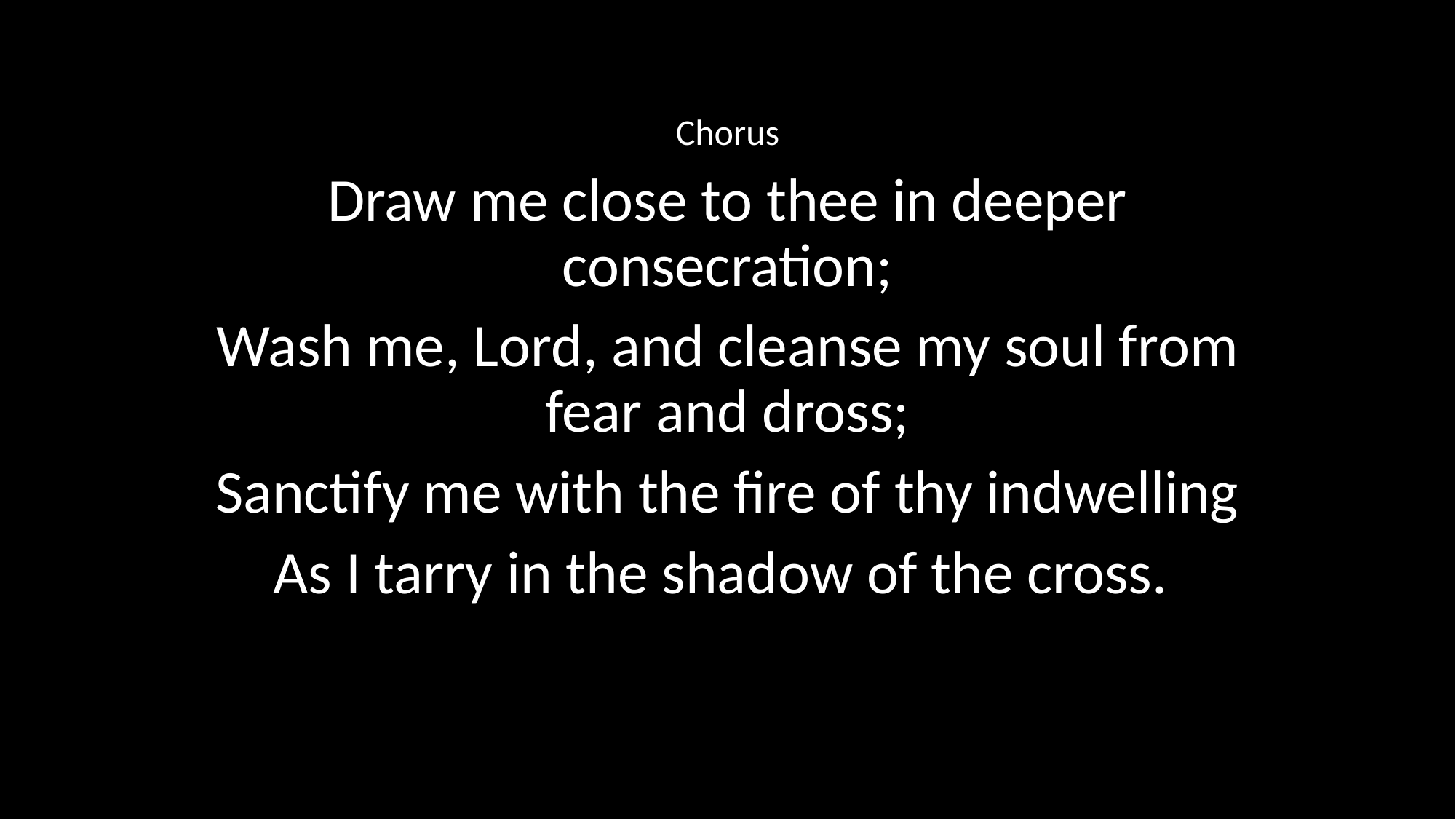

Chorus
Draw me close to thee in deeper consecration;
Wash me, Lord, and cleanse my soul from fear and dross;
Sanctify me with the fire of thy indwelling
As I tarry in the shadow of the cross.